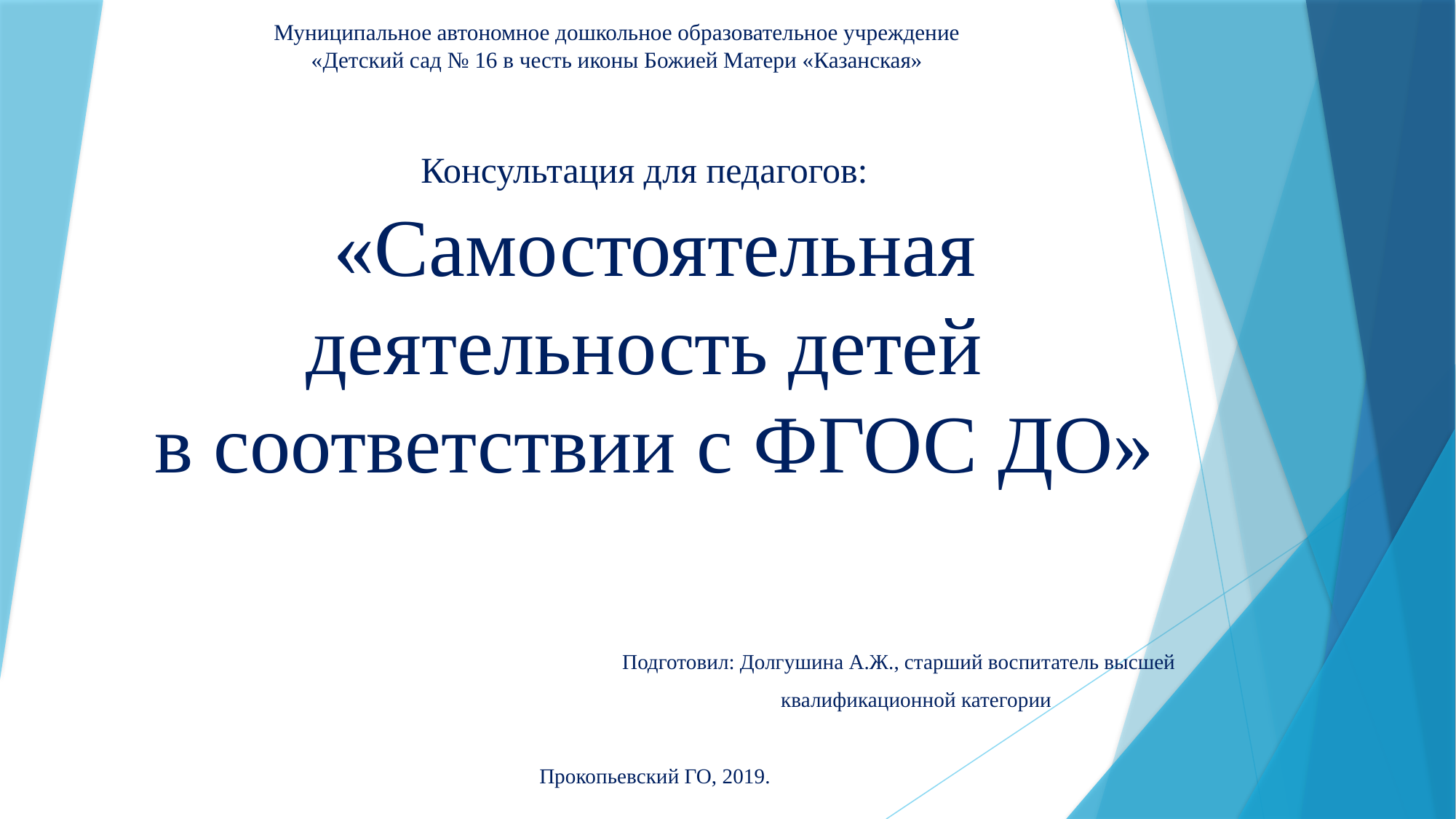

Муниципальное автономное дошкольное образовательное учреждение
«Детский сад № 16 в честь иконы Божией Матери «Казанская»

      Консультация для педагогов:
# «Самостоятельная деятельность детей в соответствии с ФГОС ДО» Подготовил: Долгушина А.Ж., старший воспитатель высшей квалификационной категории Прокопьевский ГО, 2019.